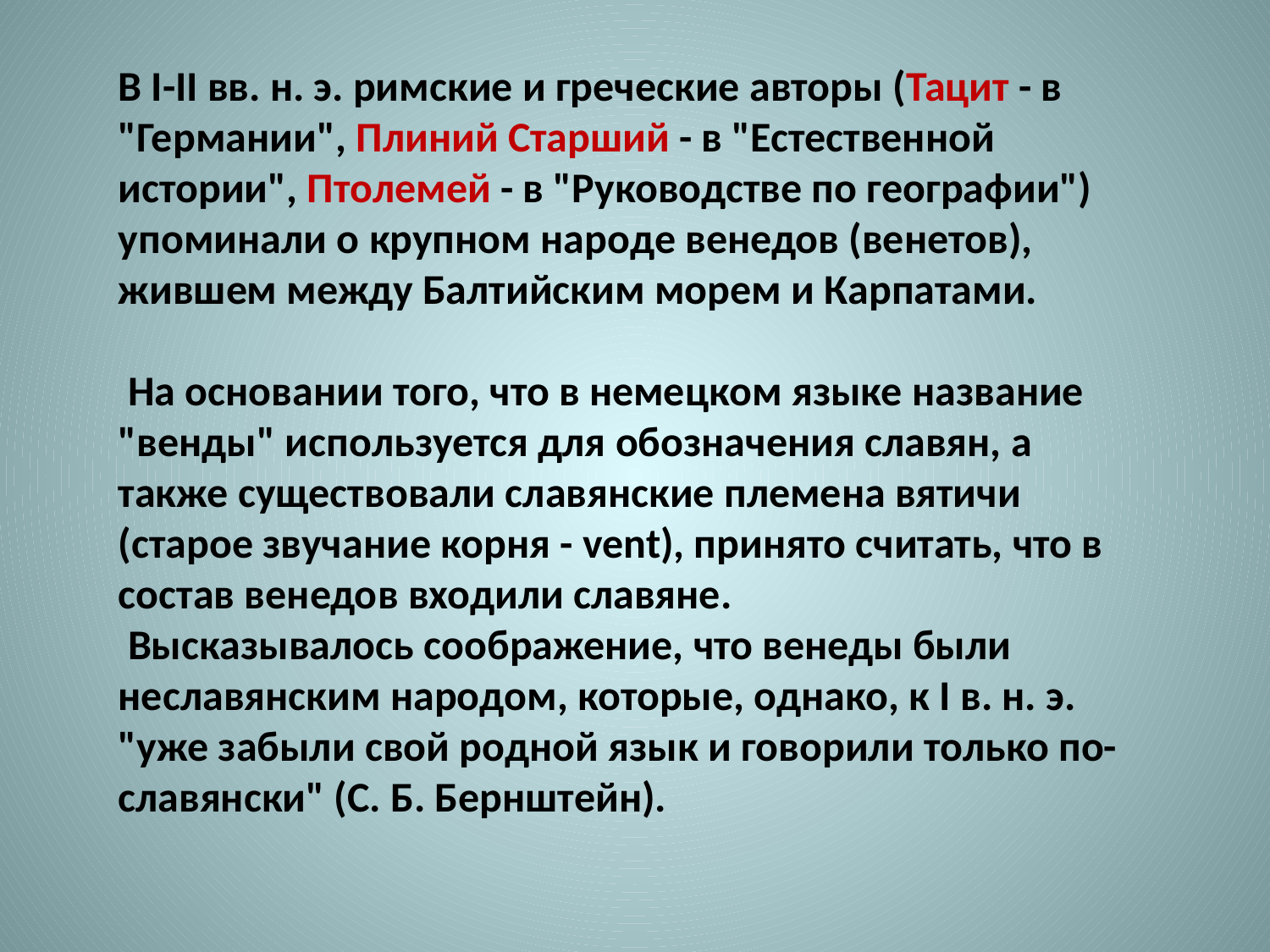

В I-II вв. н. э. римские и греческие авторы (Тацит - в "Германии", Плиний Старший - в "Естественной истории", Птолемей - в "Руководстве по географии") упоминали о крупном народе венедов (венетов), жившем между Балтийским морем и Карпатами.

 На основании того, что в немецком языке название "венды" используется для обозначения славян, а также существовали славянские племена вятичи (старое звучание корня - vent), принято считать, что в состав венедов входили славяне.
 Высказывалось соображение, что венеды были неславянским народом, которые, однако, к I в. н. э. "уже забыли свой родной язык и говорили только по-славянски" (С. Б. Бернштейн).